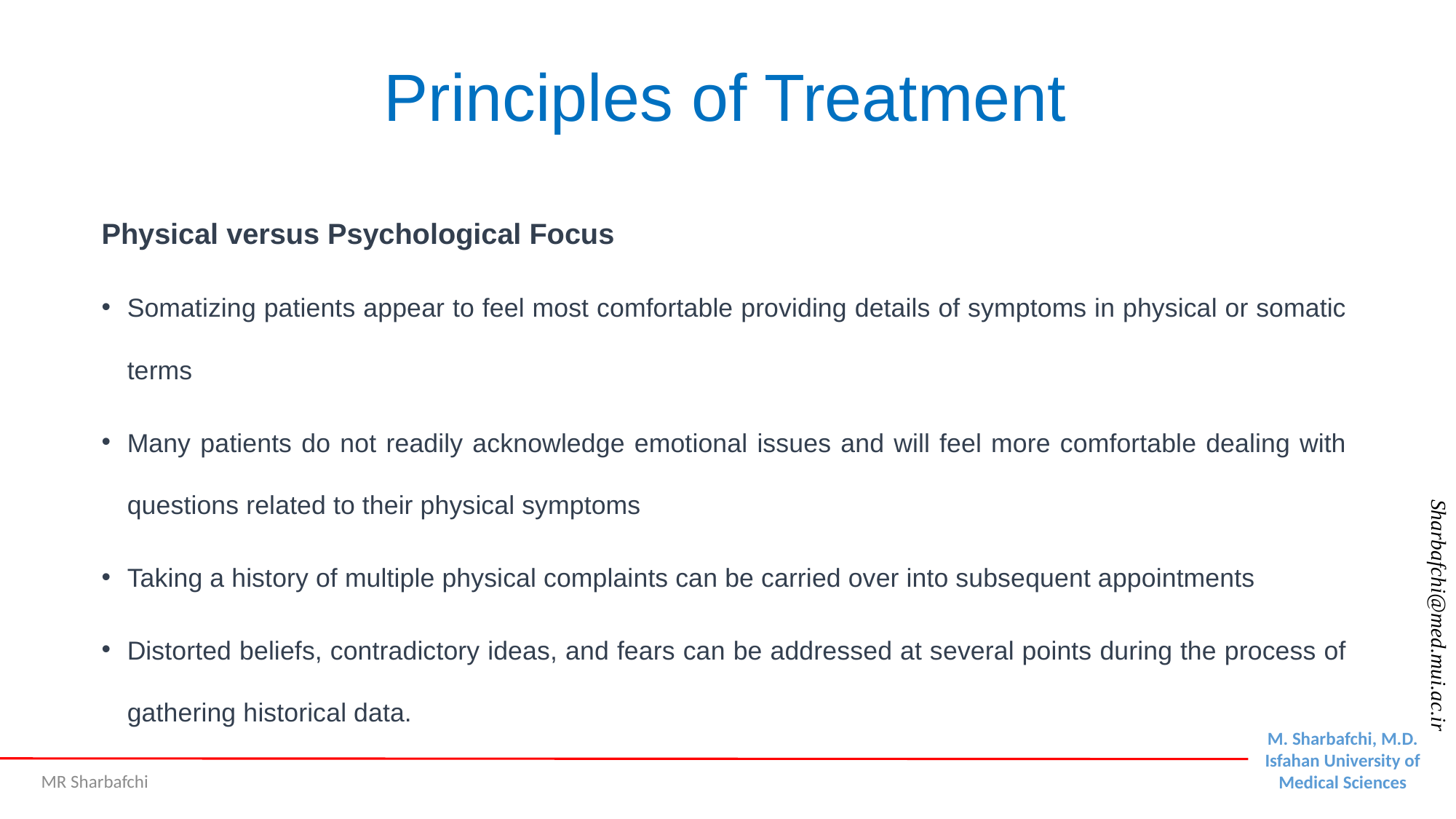

# Principles of Treatment
Physical versus Psychological Focus
Somatizing patients appear to feel most comfortable providing details of symptoms in physical or somatic terms
Many patients do not readily acknowledge emotional issues and will feel more comfortable dealing with questions related to their physical symptoms
Taking a history of multiple physical complaints can be carried over into subsequent appointments
Distorted beliefs, contradictory ideas, and fears can be addressed at several points during the process of gathering historical data.
MR Sharbafchi